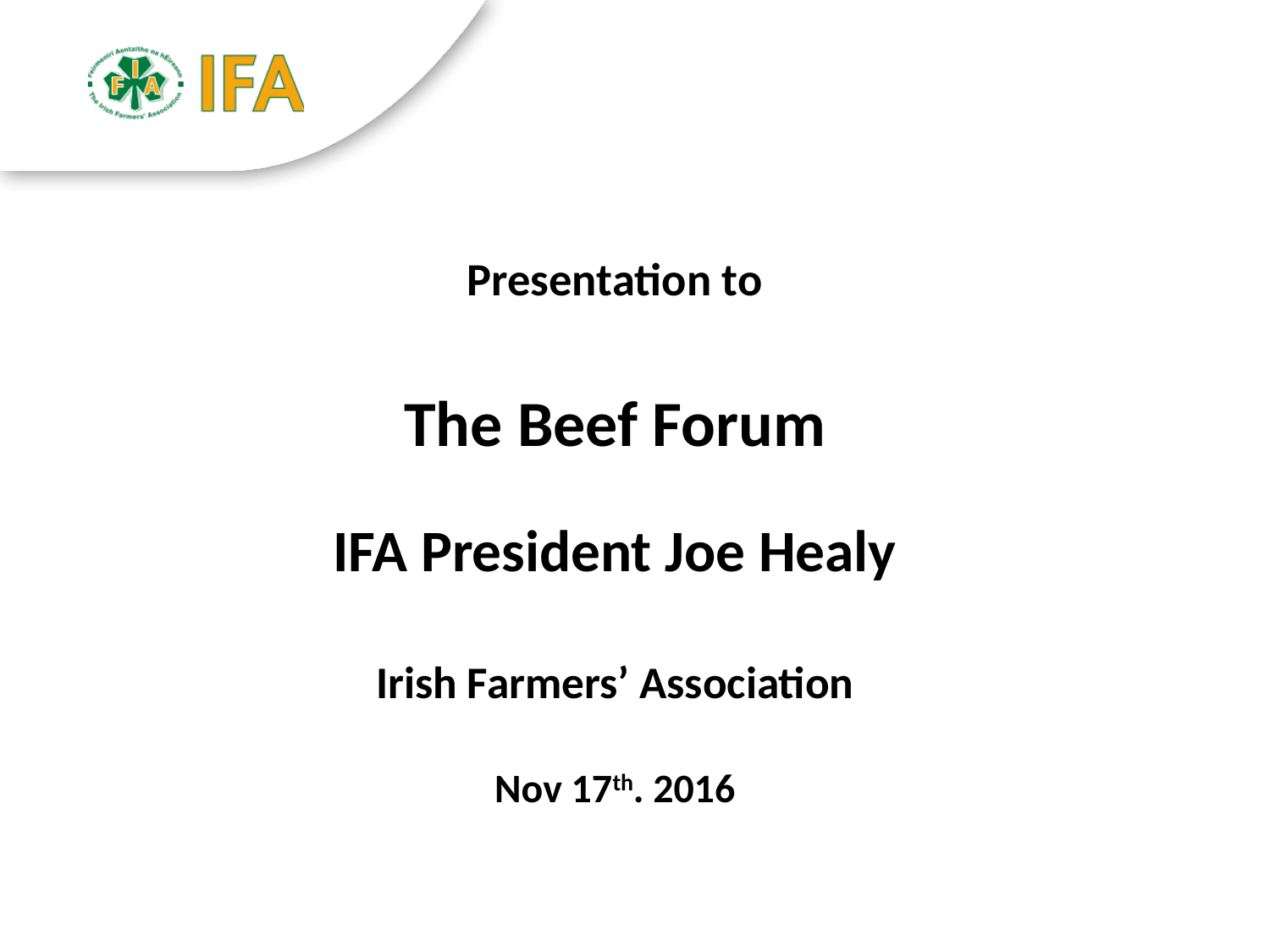

Presentation to

The Beef Forum

IFA President Joe Healy

Irish Farmers’ Association

Nov 17th. 2016
#